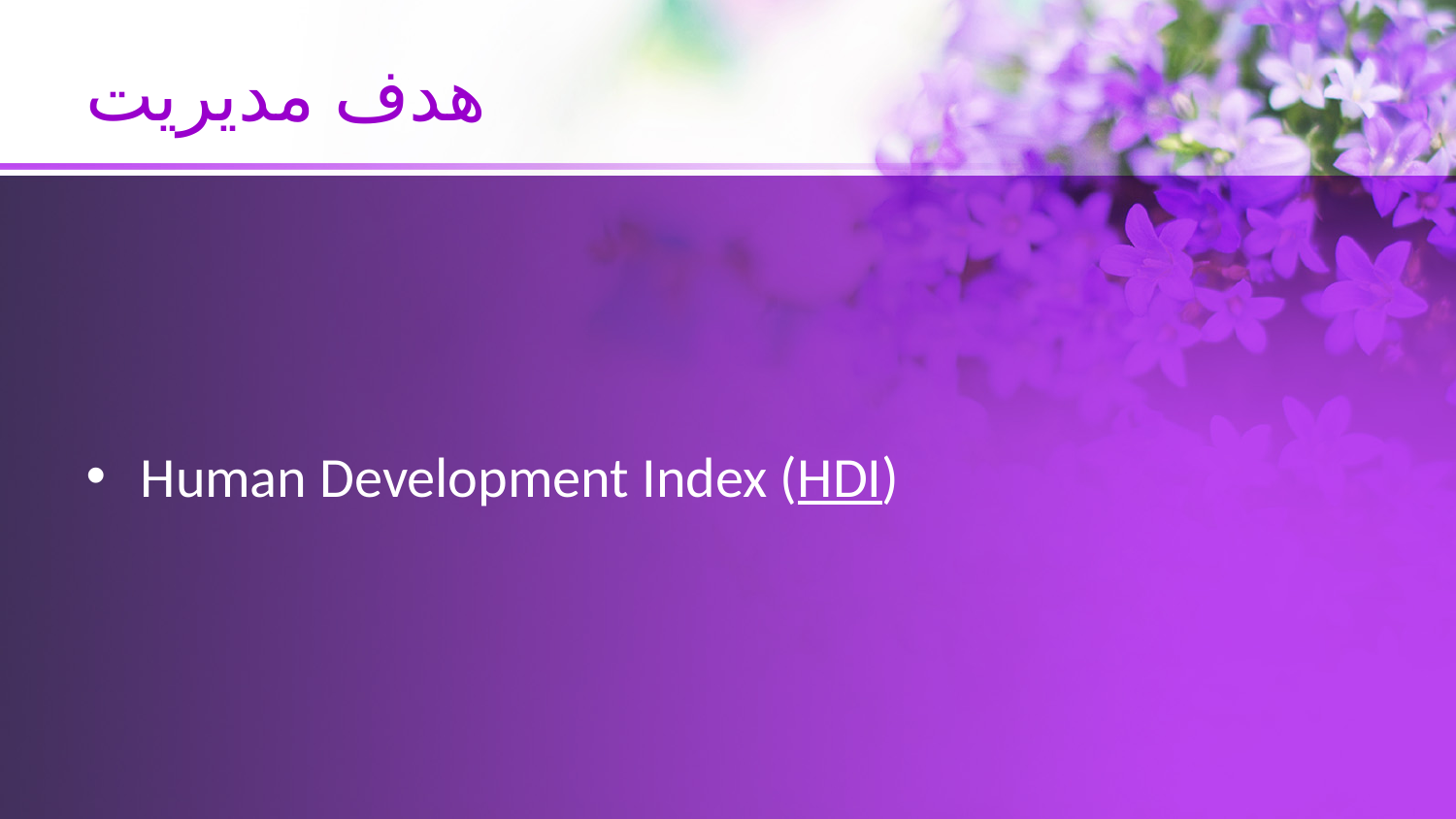

# هدف مدیریت
Human Development Index (HDI)